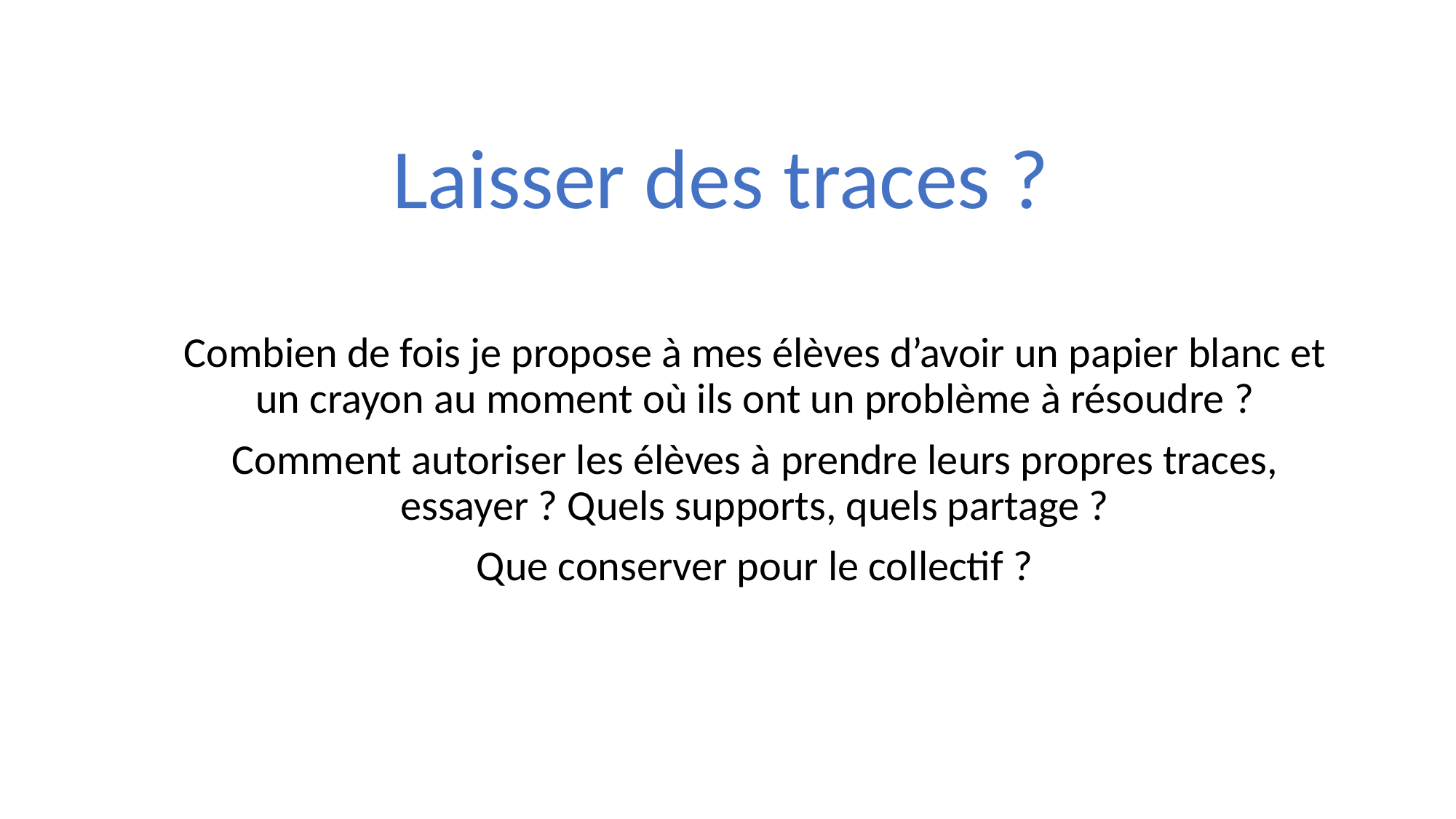

# Laisser des traces ?
Combien de fois je propose à mes élèves d’avoir un papier blanc et un crayon au moment où ils ont un problème à résoudre ?
Comment autoriser les élèves à prendre leurs propres traces, essayer ? Quels supports, quels partage ?
Que conserver pour le collectif ?